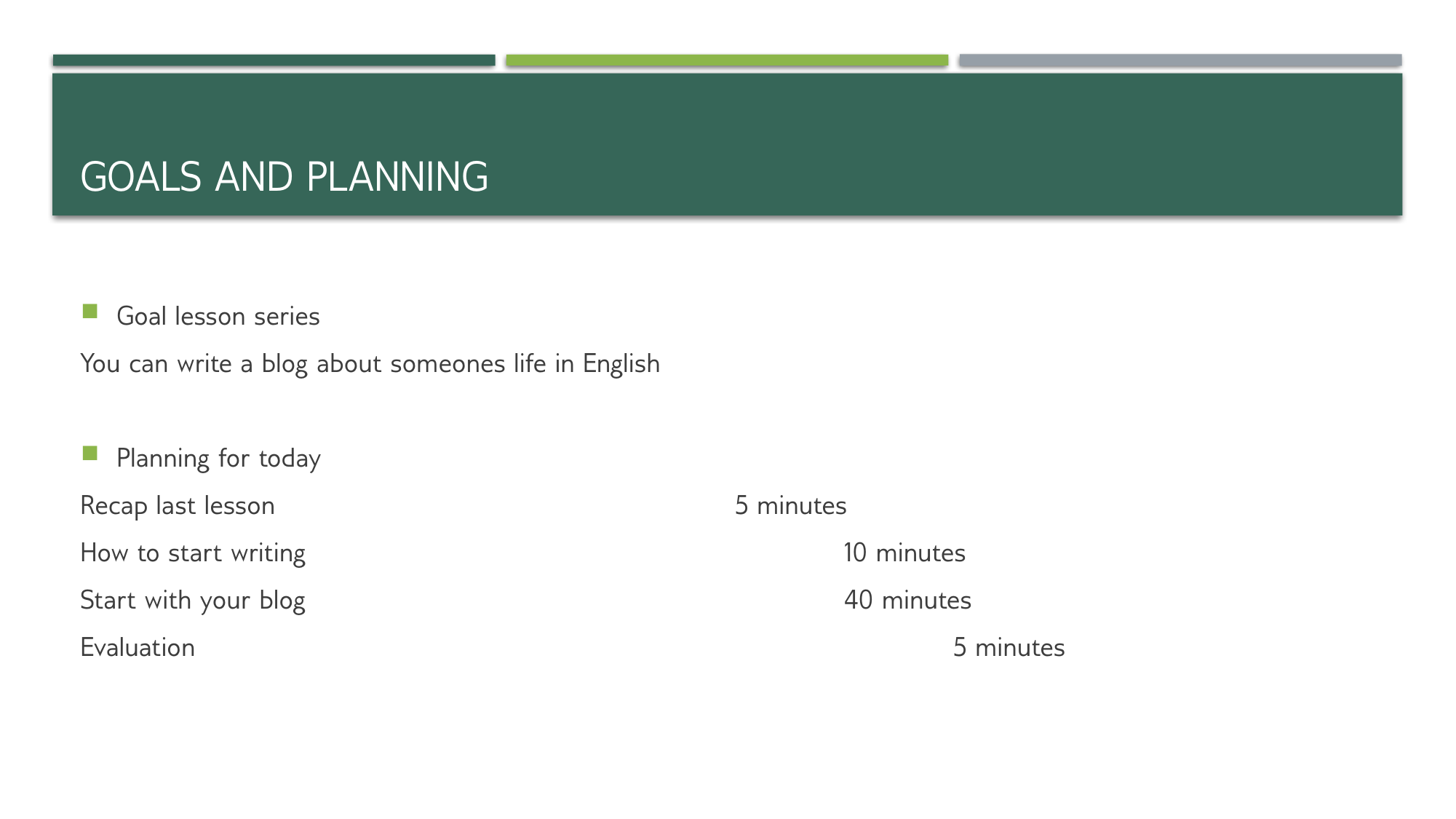

# Goals and planning
Goal lesson series
You can write a blog about someones life in English

Planning for today
Recap last lesson					5 minutes
How to start writing					10 minutes
Start with your blog					40 minutes
Evaluation 							5 minutes